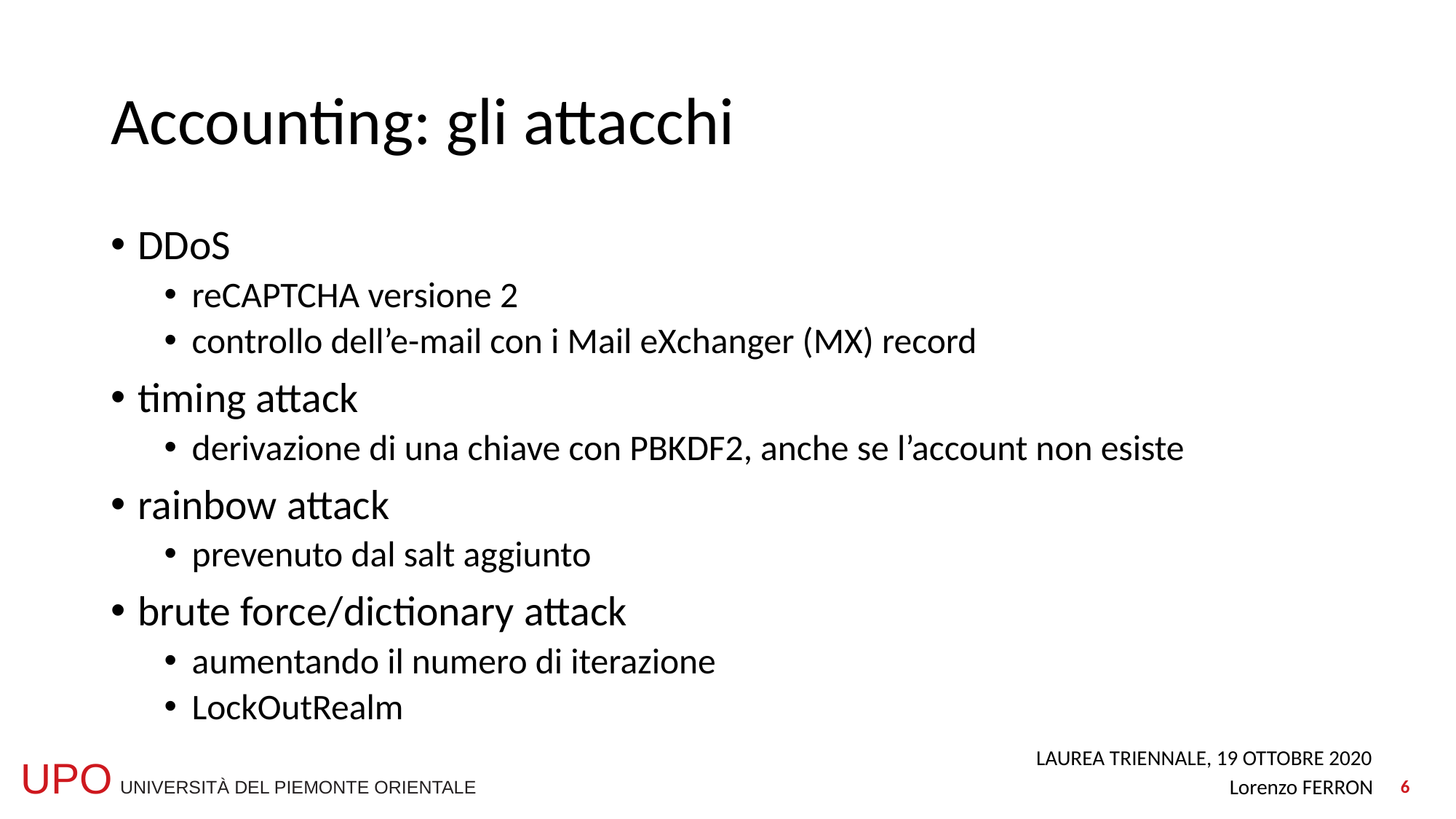

# Accounting: gli attacchi
DDoS
reCAPTCHA versione 2
controllo dell’e-mail con i Mail eXchanger (MX) record
timing attack
derivazione di una chiave con PBKDF2, anche se l’account non esiste
rainbow attack
prevenuto dal salt aggiunto
brute force/dictionary attack
aumentando il numero di iterazione
LockOutRealm
6